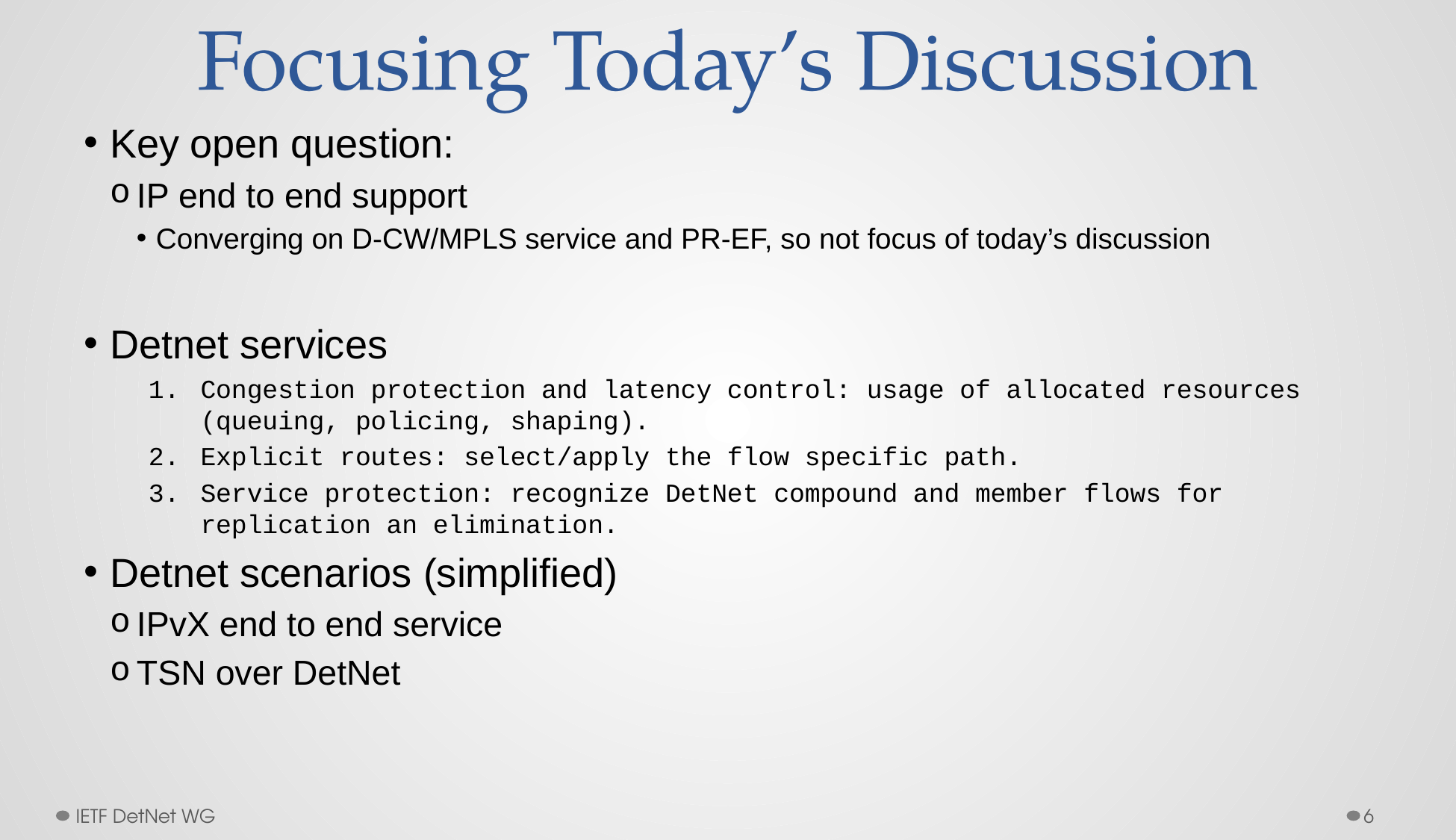

# Focusing Today’s Discussion
Key open question:
IP end to end support
Converging on D-CW/MPLS service and PR-EF, so not focus of today’s discussion

Detnet services
Congestion protection and latency control: usage of allocated resources (queuing, policing, shaping).
Explicit routes: select/apply the flow specific path.
Service protection: recognize DetNet compound and member flows for replication an elimination.
Detnet scenarios (simplified)
IPvX end to end service
TSN over DetNet

IETF DetNet WG
6